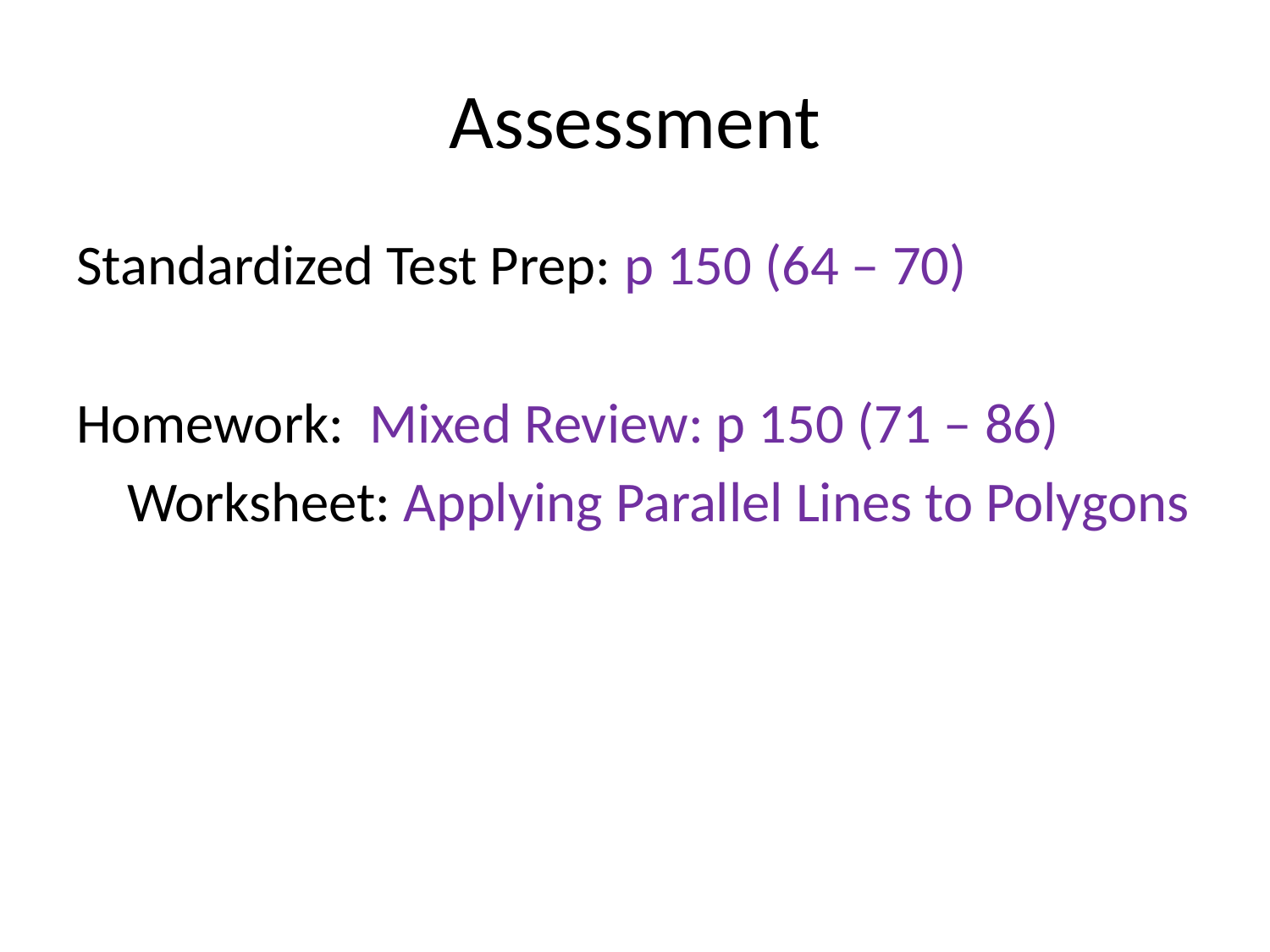

# Assessment
Standardized Test Prep: p 150 (64 – 70)

Homework:  Mixed Review: p 150 (71 – 86)
    Worksheet: Applying Parallel Lines to Polygons